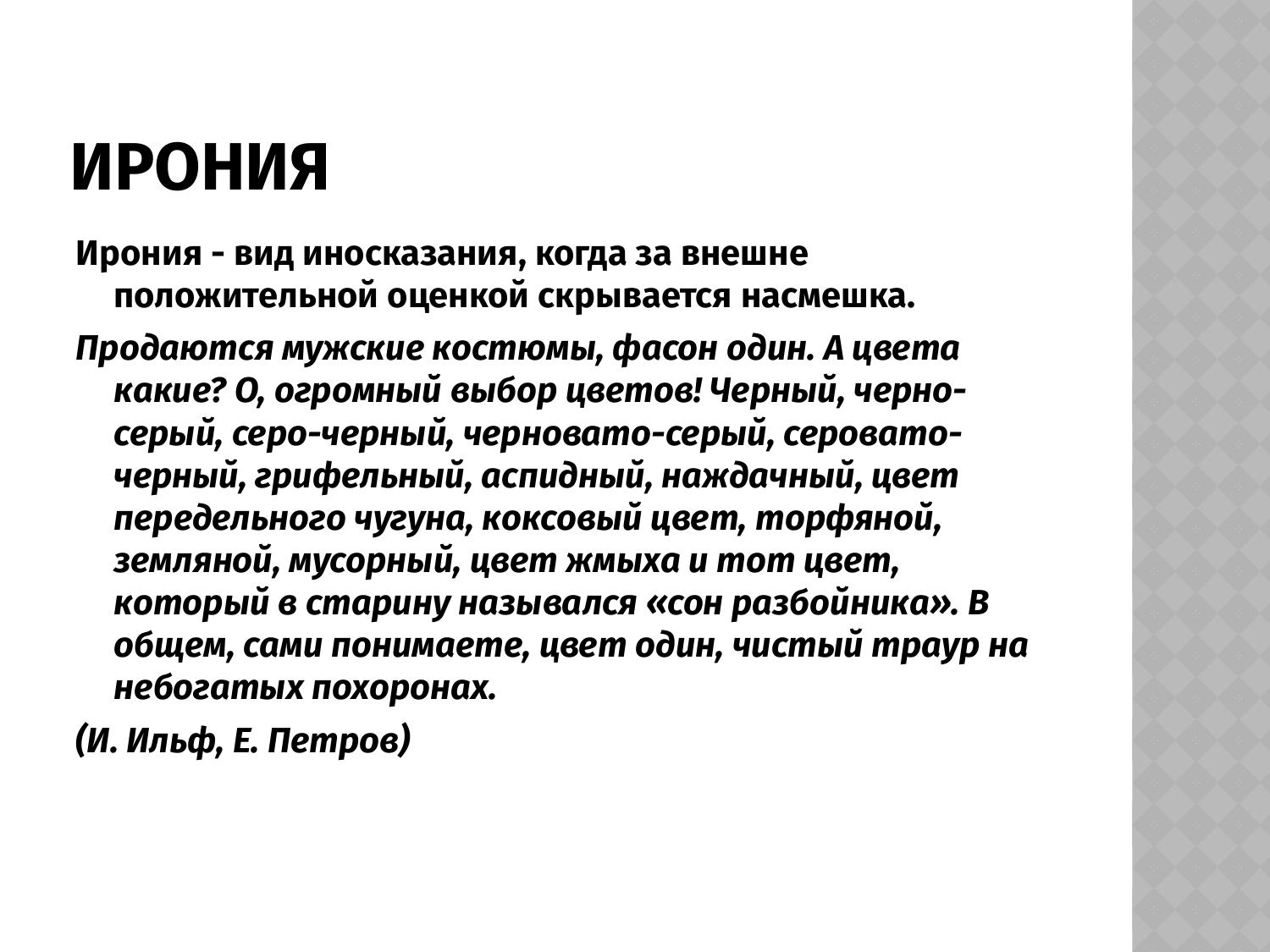

# Ирония
Ирония - вид иносказания, когда за внешне положительной оценкой скрывается насмешка.
Продаются мужские костюмы, фасон один. А цвета какие? О, огромный выбор цветов! Черный, черно-серый, серо-черный, черновато-серый, серовато-черный, грифельный, аспидный, наждачный, цвет передельного чугуна, коксовый цвет, торфяной, земляной, мусорный, цвет жмыха и тот цвет, который в старину назывался «сон разбойника». В общем, сами понимаете, цвет один, чистый траур на небогатых похоронах.
(И. Ильф, Е. Петров)